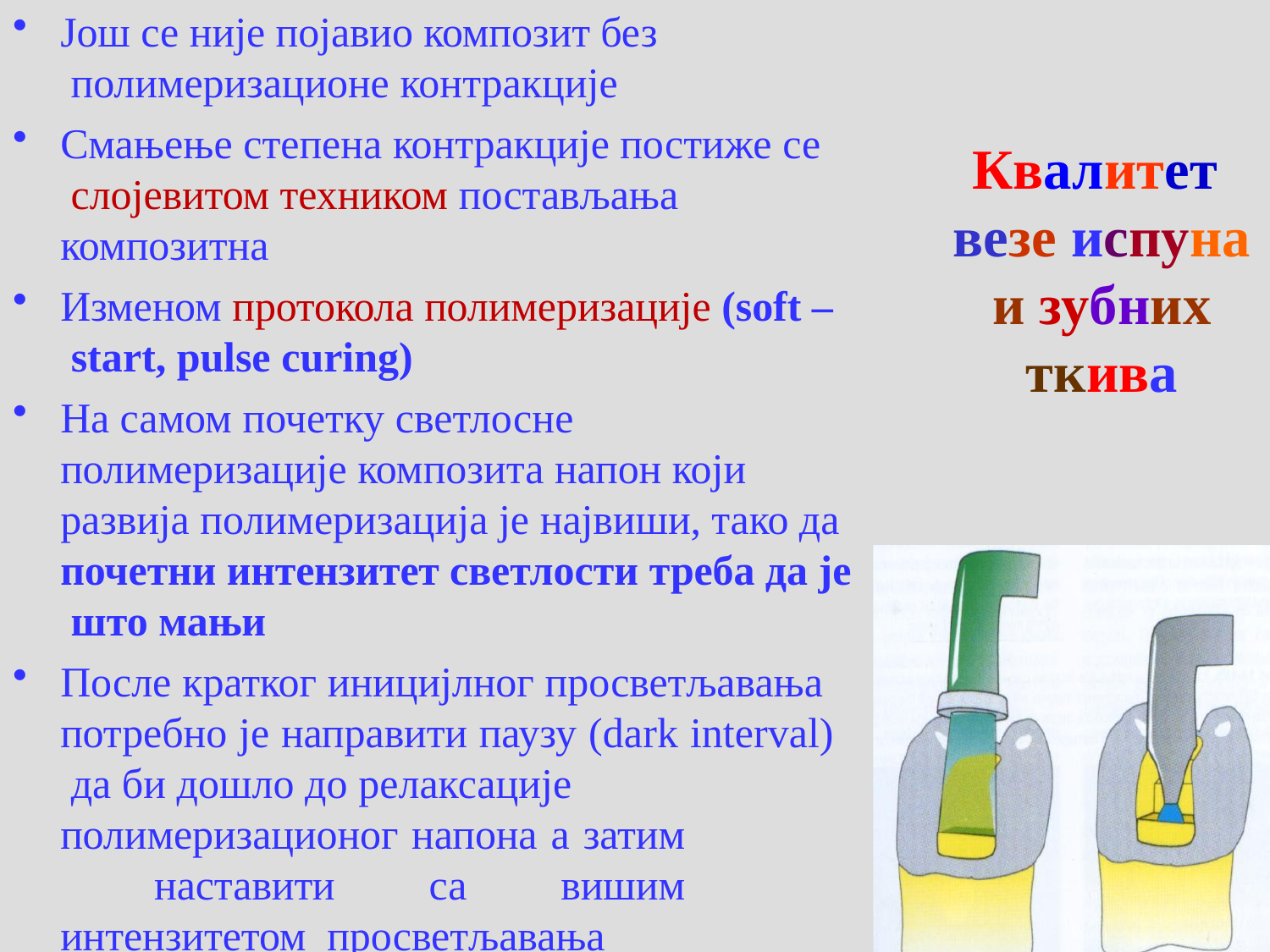

Још се није појавио композит без  полимеризационе контракције
Смањење степена контракције постиже се  слојевитом техником постављања
композитна
Изменом протокола полимеризације (soft –  start, pulse curing)
На самом почетку светлосне
полимеризације композита напон који  развија полимеризација је највиши, тако да  почетни интензитет светлости треба да је  што мањи
После кратког иницијлног просветљавања  потребно је направити паузу (dark interval)  да би дошло до релаксације
полимеризационог напона а затим  наставити са вишим интензитетом  просветљавања
Квалитет  везе испуна  и зубних  ткива